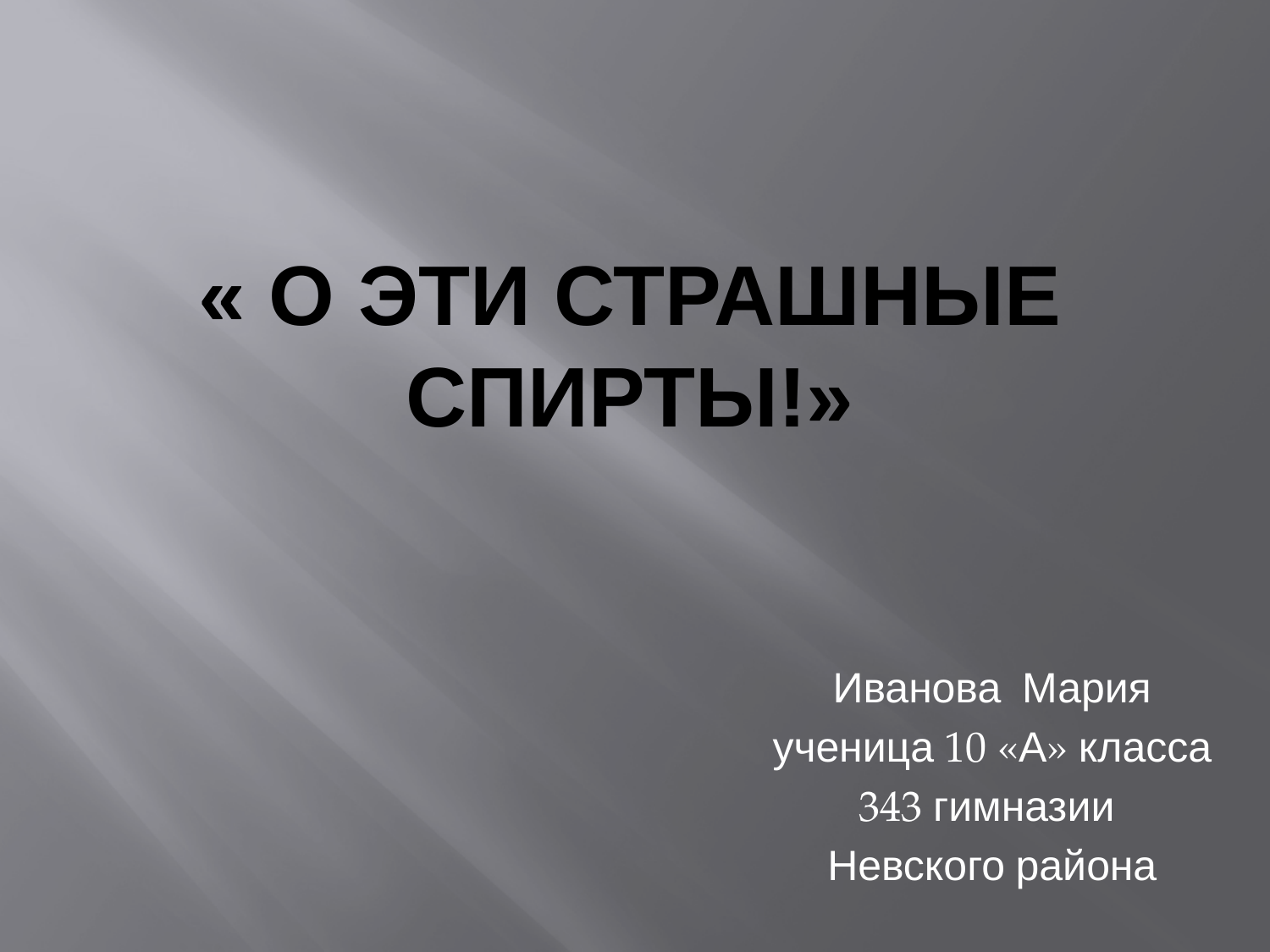

# « О эти страшные спирты!»
Иванова  Мария
ученица 10 «А» класса
343 гимназии
Невского района